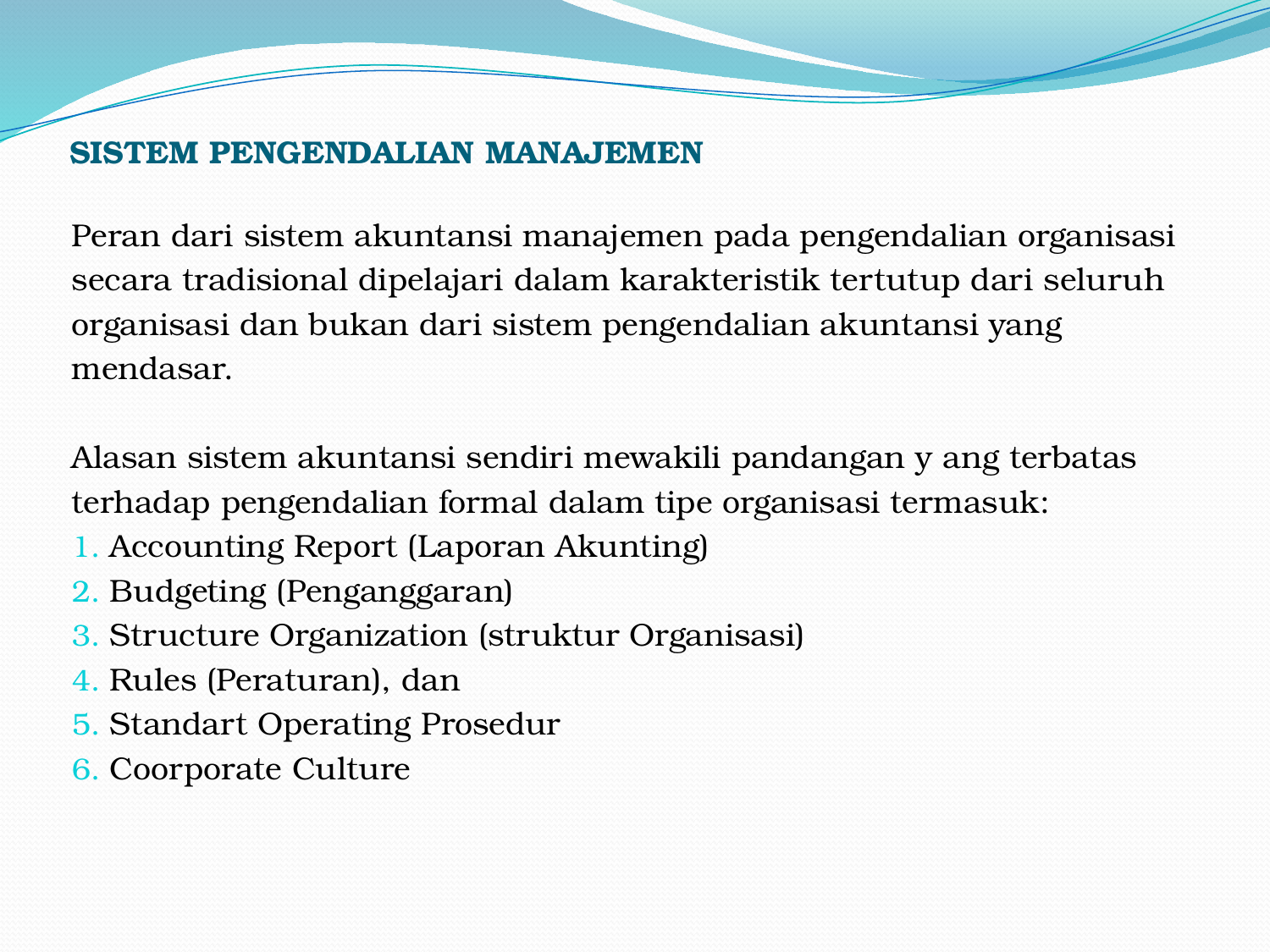

# SISTEM PENGENDALIAN MANAJEMEN
Peran dari sistem akuntansi manajemen pada pengendalian organisasi
secara tradisional dipelajari dalam karakteristik tertutup dari seluruh
organisasi dan bukan dari sistem pengendalian akuntansi yang
mendasar.

Alasan sistem akuntansi sendiri mewakili pandangan y ang terbatas
terhadap pengendalian formal dalam tipe organisasi termasuk:
Accounting Report (Laporan Akunting)
Budgeting (Penganggaran)
Structure Organization (struktur Organisasi)
Rules (Peraturan), dan
Standart Operating Prosedur
Coorporate Culture